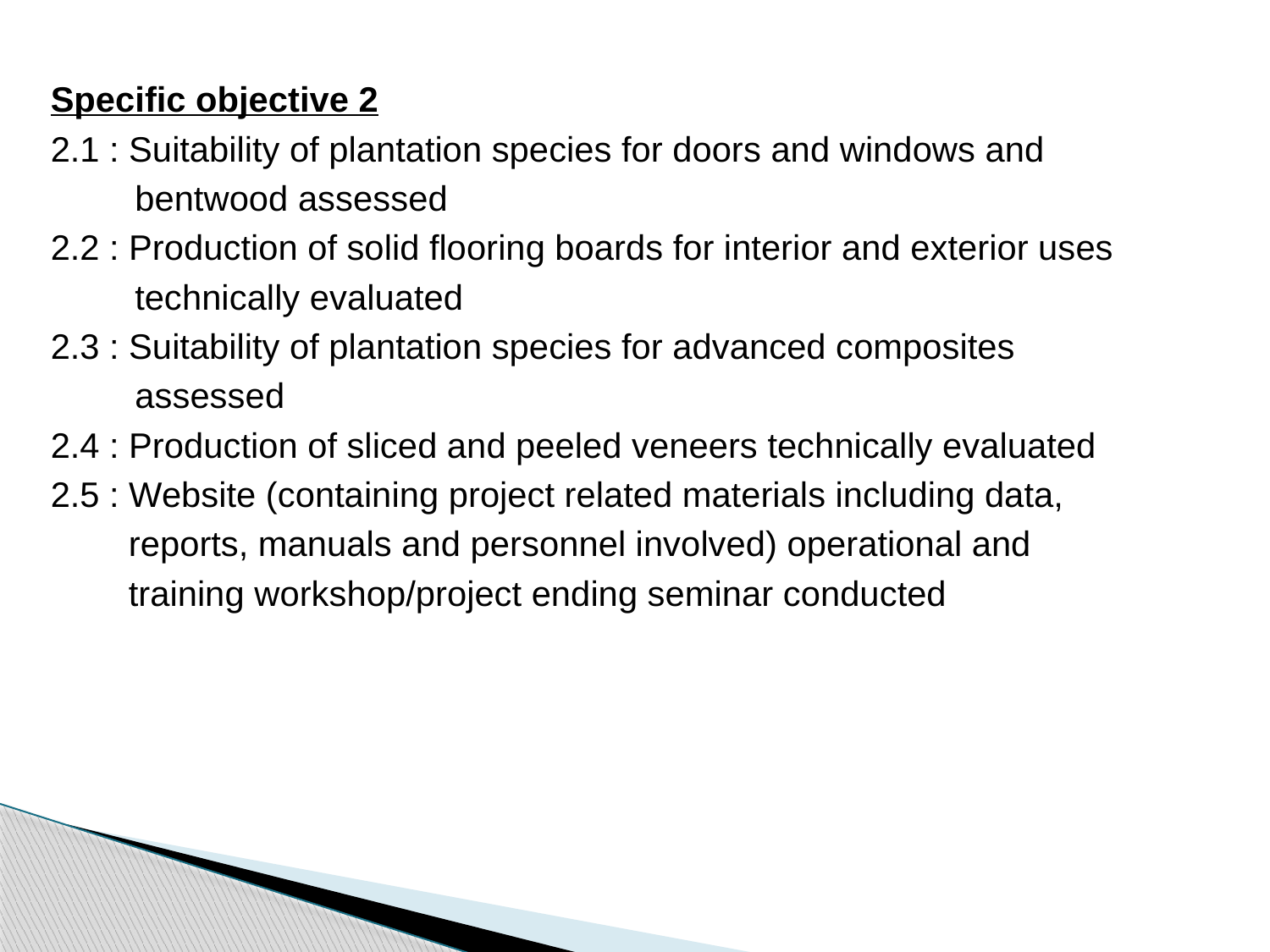

Specific objective 2
2.1 : Suitability of plantation species for doors and windows and
	     bentwood assessed
2.2 : Production of solid flooring boards for interior and exterior uses
	     technically evaluated
2.3 : Suitability of plantation species for advanced composites
	     assessed
2.4 : Production of sliced and peeled veneers technically evaluated
2.5 : Website (containing project related materials including data,
        reports, manuals and personnel involved) operational and
        training workshop/project ending seminar conducted